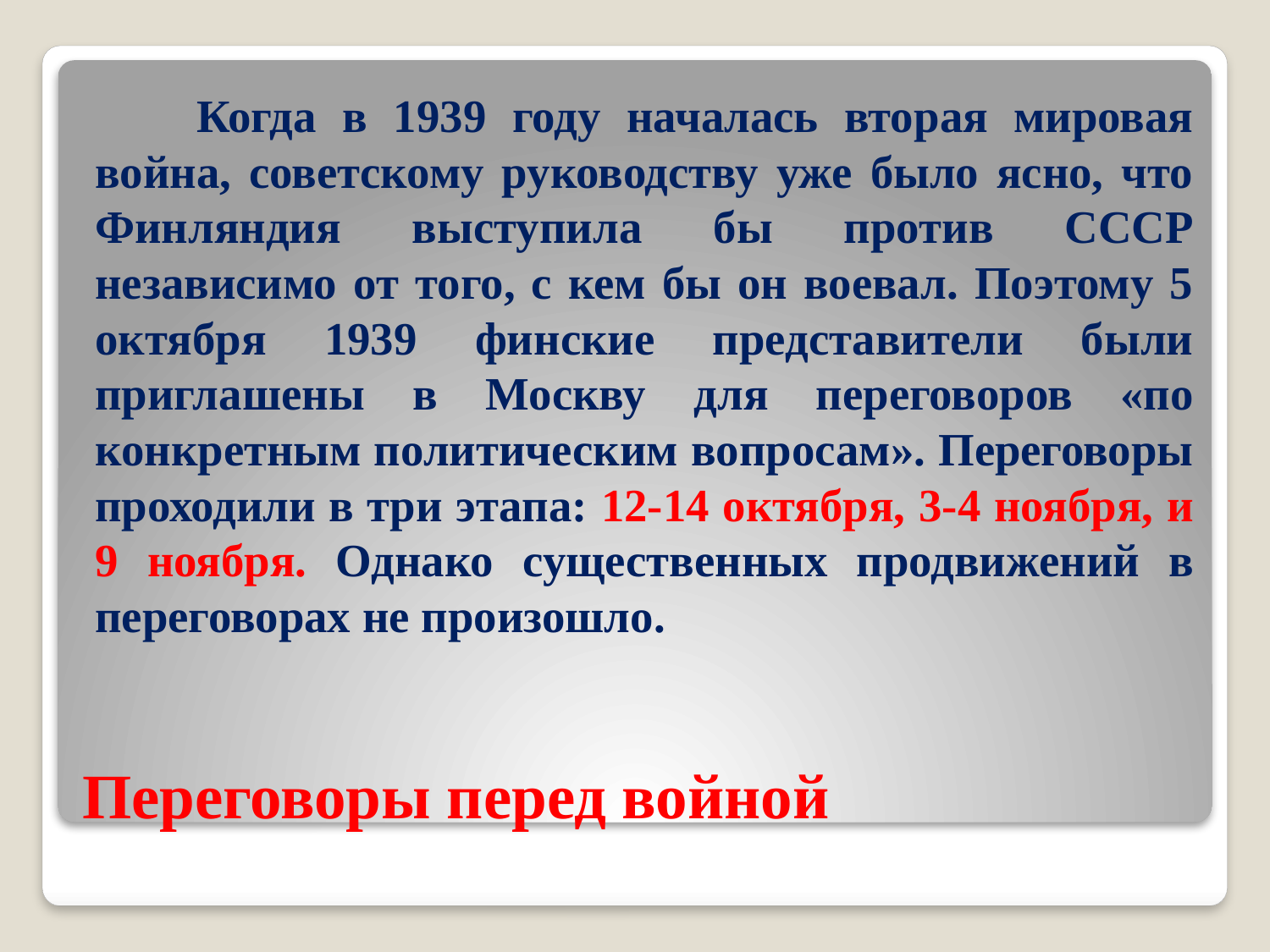

Когда в 1939 году началась вторая мировая война, советскому руководству уже было ясно, что Финляндия выступила бы против СССР независимо от того, с кем бы он воевал. Поэтому 5 октября 1939 финские представители были приглашены в Москву для переговоров «по конкретным политическим вопросам». Переговоры проходили в три этапа: 12-14 октября, 3-4 ноября, и 9 ноября. Однако существенных продвижений в переговорах не произошло.
# Переговоры перед войной